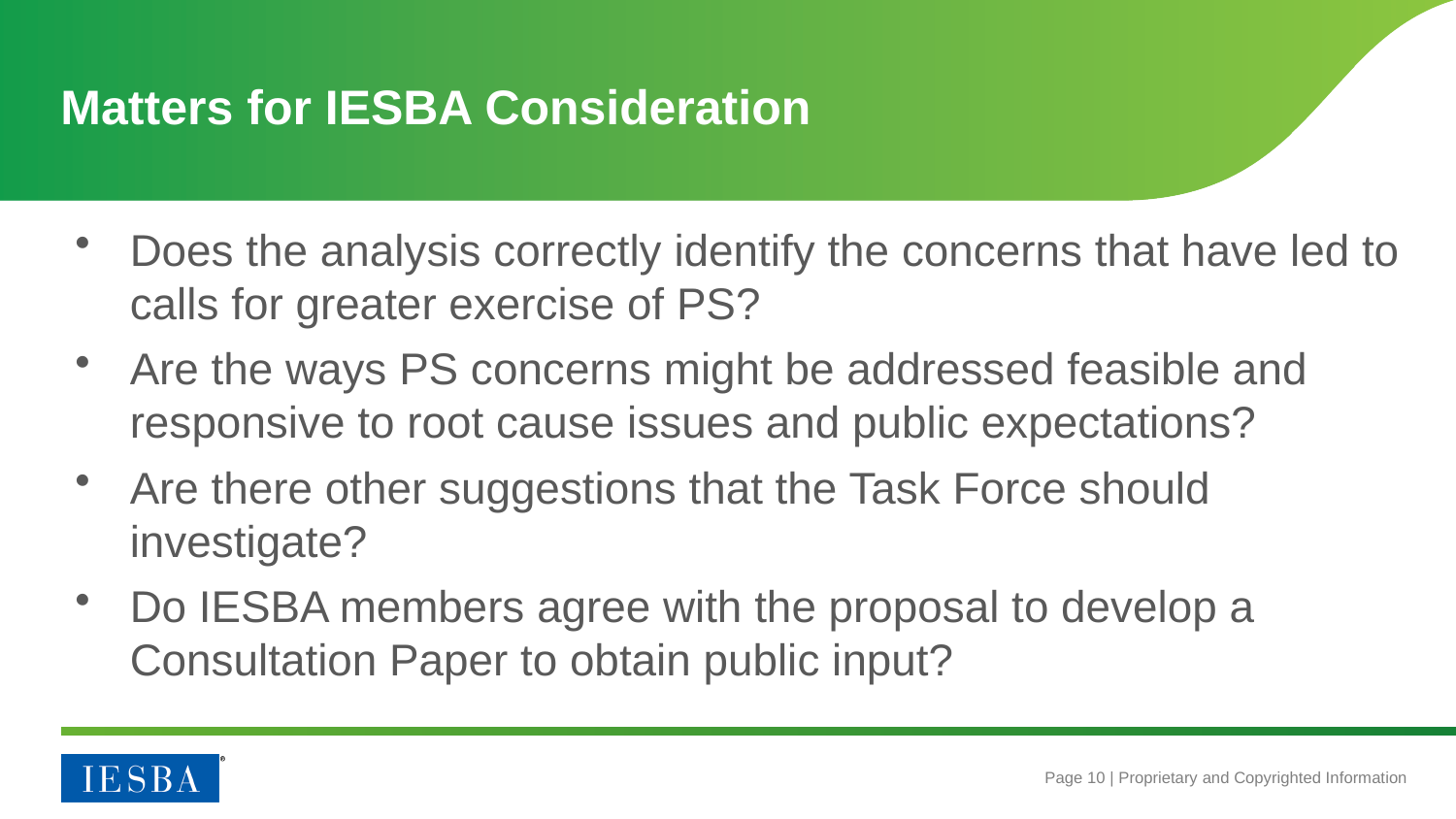

# Matters for IESBA Consideration
Does the analysis correctly identify the concerns that have led to calls for greater exercise of PS?
Are the ways PS concerns might be addressed feasible and responsive to root cause issues and public expectations?
Are there other suggestions that the Task Force should investigate?
Do IESBA members agree with the proposal to develop a Consultation Paper to obtain public input?